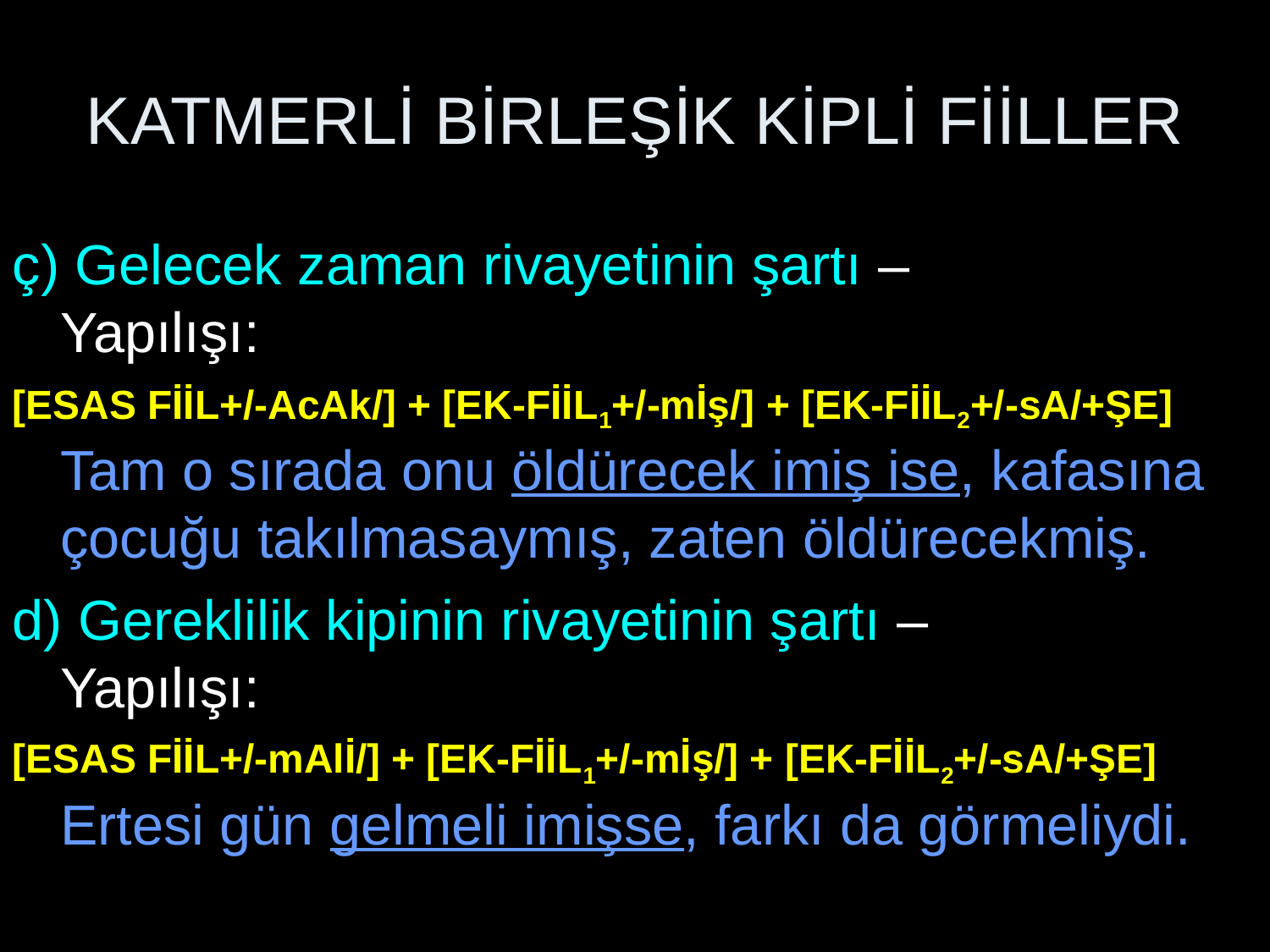

# KATMERLİ BİRLEŞİK KİPLİ FİİLLER
ç) Gelecek zaman rivayetinin şartı –
Yapılışı:
[ESAS FİİL+/-AcAk/] + [EK-FİİL1+/-mİş/] + [EK-FİİL2+/-sA/+ŞE]
Tam o sırada onu öldürecek imiş ise, kafasına çocuğu takılmasaymış, zaten öldürecekmiş.
d) Gereklilik kipinin rivayetinin şartı –
Yapılışı:
[ESAS FİİL+/-mAlİ/] + [EK-FİİL1+/-mİş/] + [EK-FİİL2+/-sA/+ŞE]
Ertesi gün gelmeli imişse, farkı da görmeliydi.